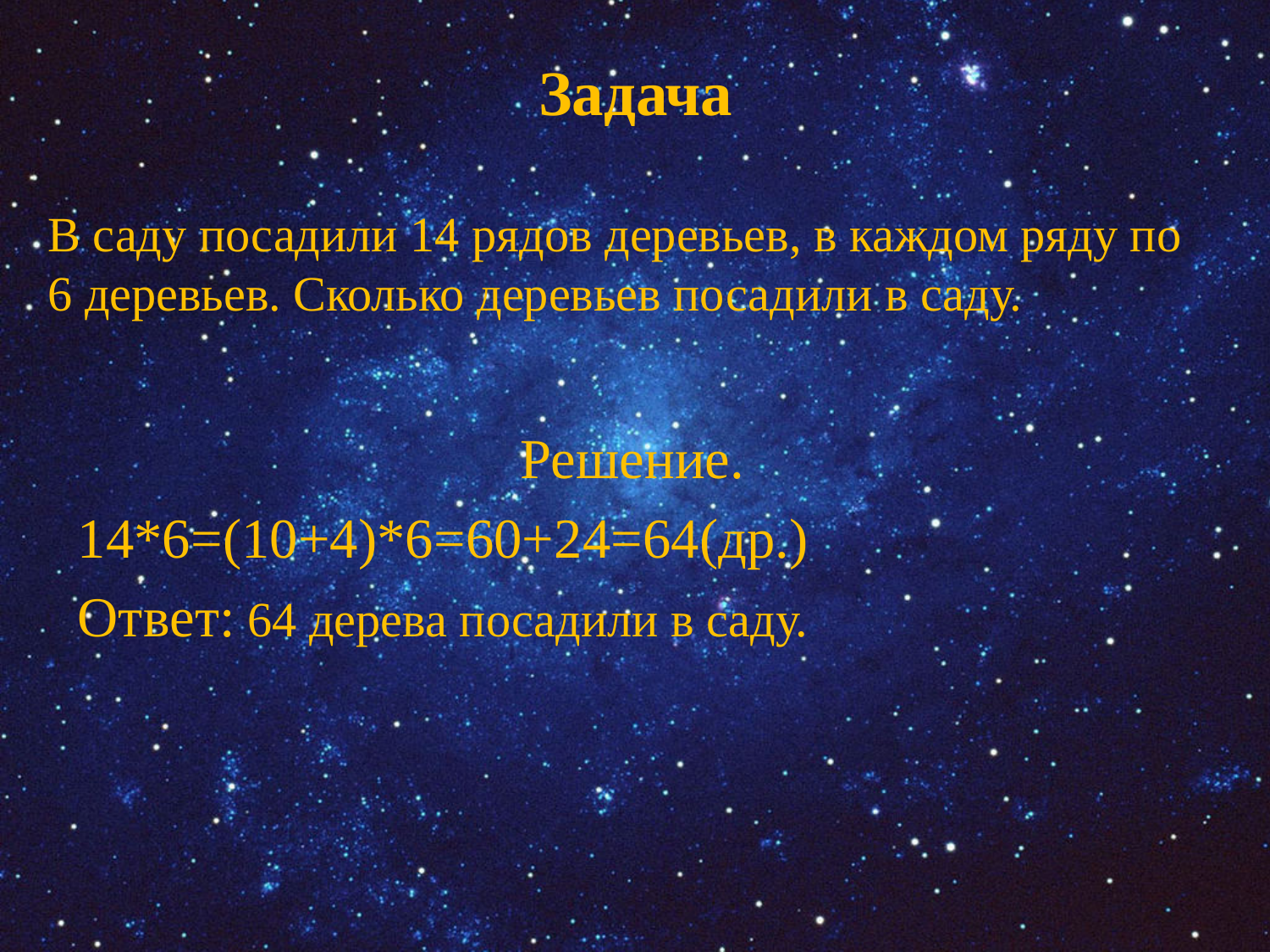

# Задача
В саду посадили 14 рядов деревьев, в каждом ряду по 6 деревьев. Сколько деревьев посадили в саду.
Решение.
14*6=(10+4)*6=60+24=64(др.)
Ответ: 64 дерева посадили в саду.